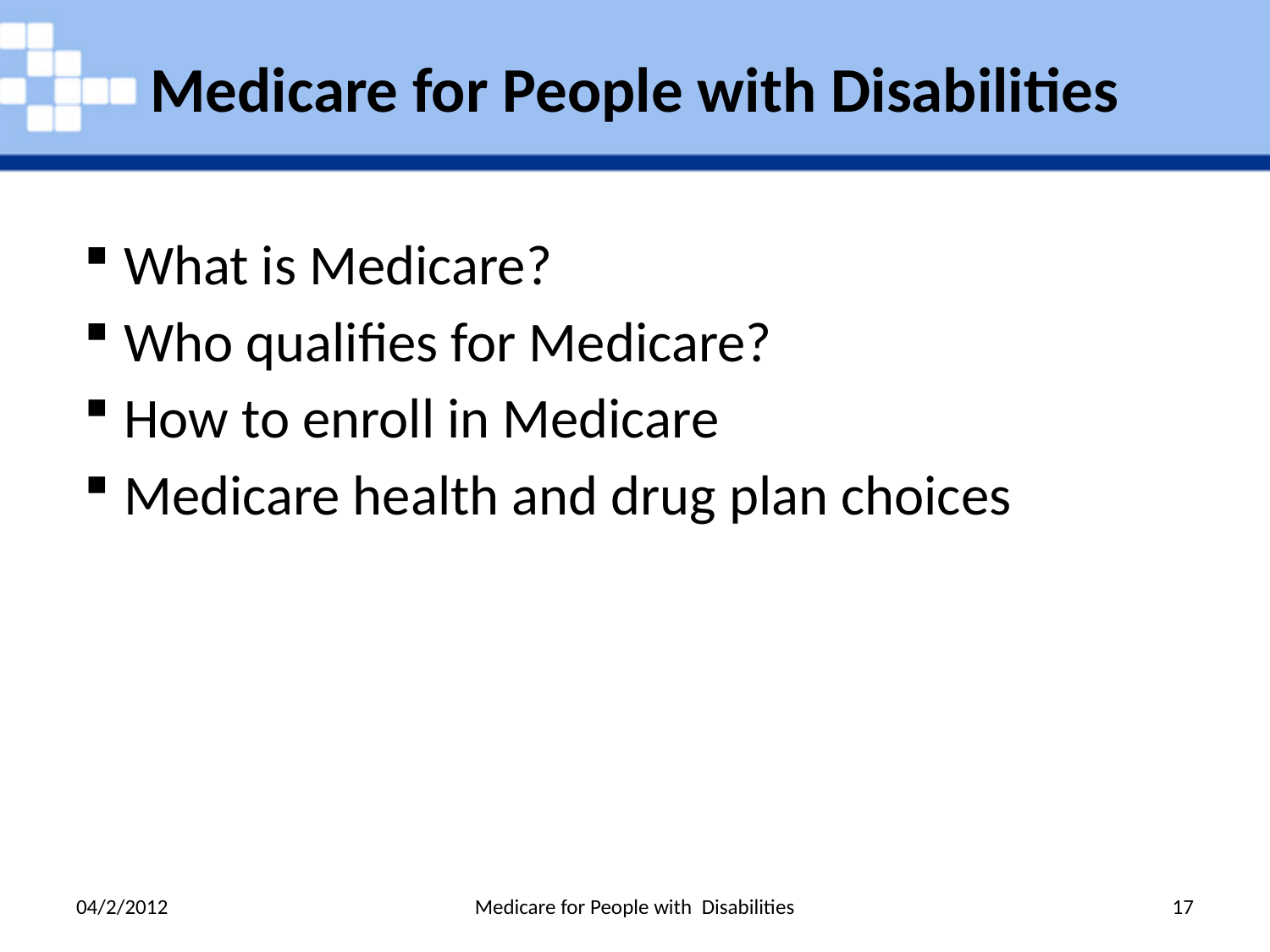

# Medicare for People with Disabilities
What is Medicare?
Who qualifies for Medicare?
How to enroll in Medicare
Medicare health and drug plan choices

04/2/2012
Medicare for People with  Disabilities
17